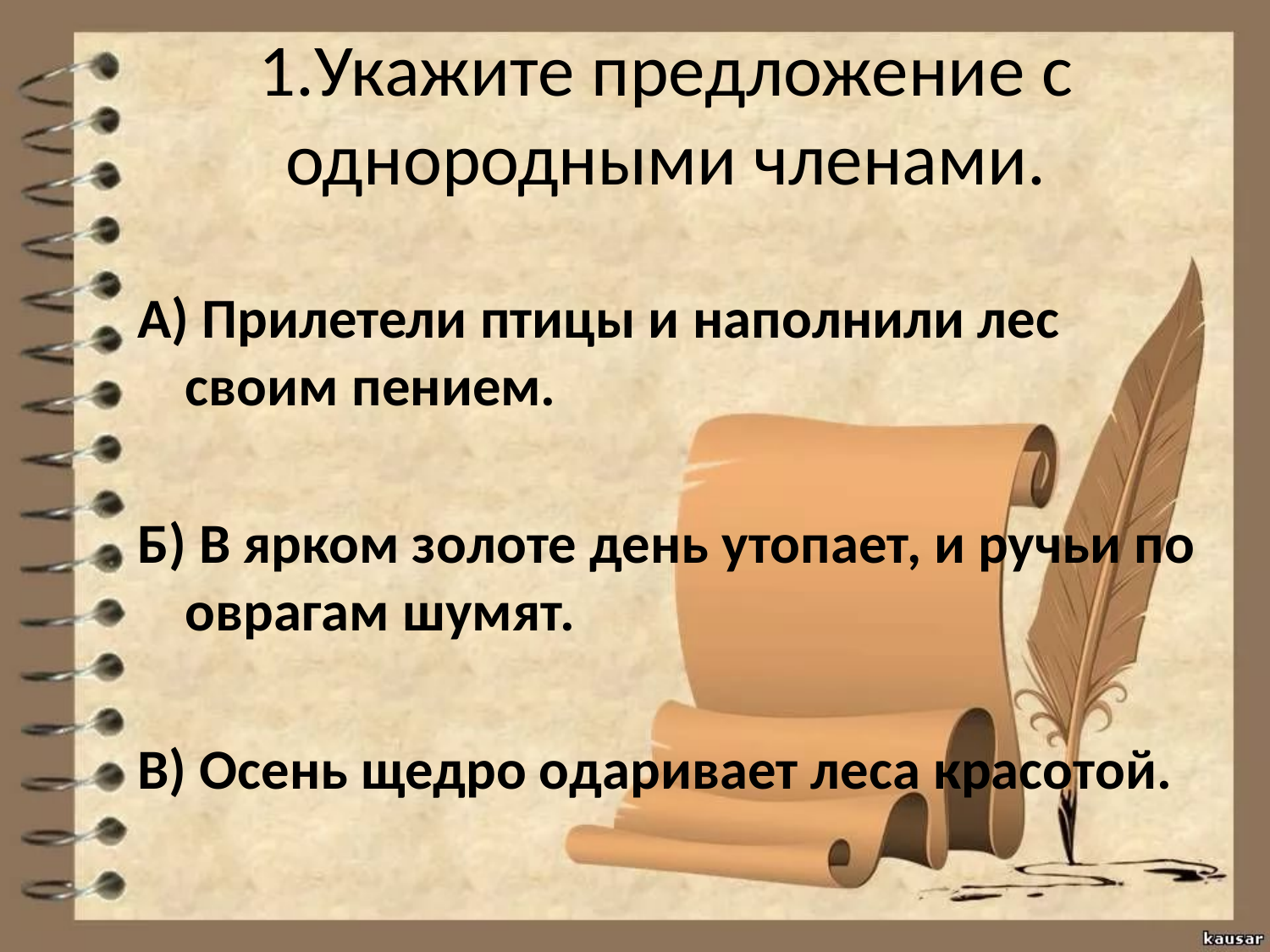

# 1.Укажите предложение с однородными членами.
А) Прилетели птицы и наполнили лес своим пением.

Б) В ярком золоте день утопает, и ручьи по оврагам шумят.

В) Осень щедро одаривает леса красотой.